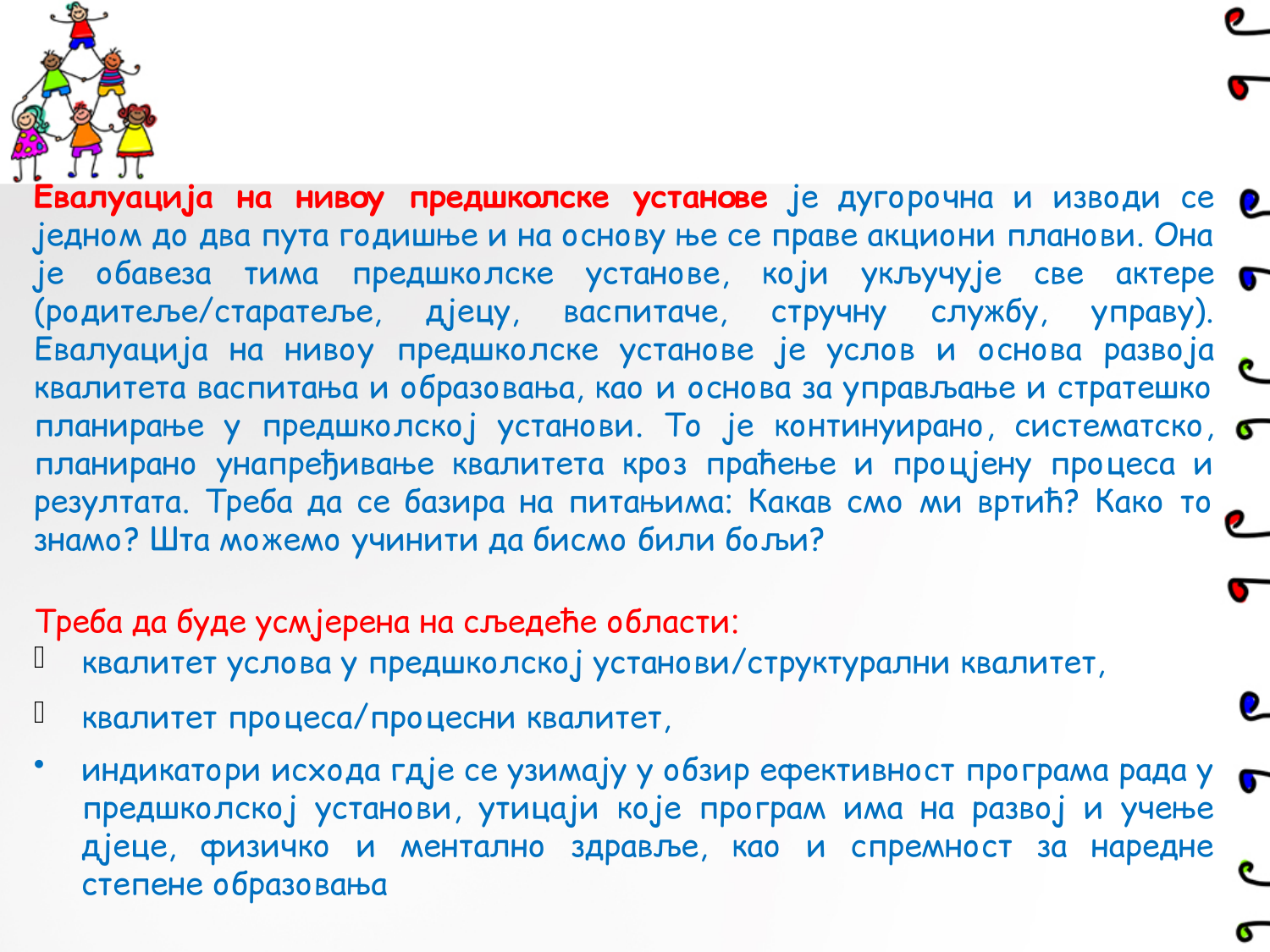

Евалуација на нивоу предшколске установе је дугорочна и изводи се једном до два пута годишње и на основу ње се праве акциони планови. Она је обавеза тима предшколске установе, који укључује све актере (родитеље/старатеље, дјецу, васпитаче, стручну службу, управу). Евалуација на нивоу предшколске установе је услов и основа развоја квалитета васпитања и образовања, као и основа за управљање и стратешко планирање у предшколској установи. То је континуирано, систематско, планирано унапређивање квалитета кроз праћење и процјену процеса и резултата. Треба да се базира на питањима: Какав смо ми вртић? Како то знамо? Шта можемо учинити да бисмо били бољи?

Треба да буде усмјерена на сљедеће области:
квалитет услова у предшколској установи/структурални квалитет,
квалитет процеса/процесни квалитет,
индикатори исхода гдје се узимају у обзир ефективност програма рада у предшколској установи, утицаји које програм има на развој и учење дјеце, физичко и ментално здравље, као и спремност за наредне степене образовања